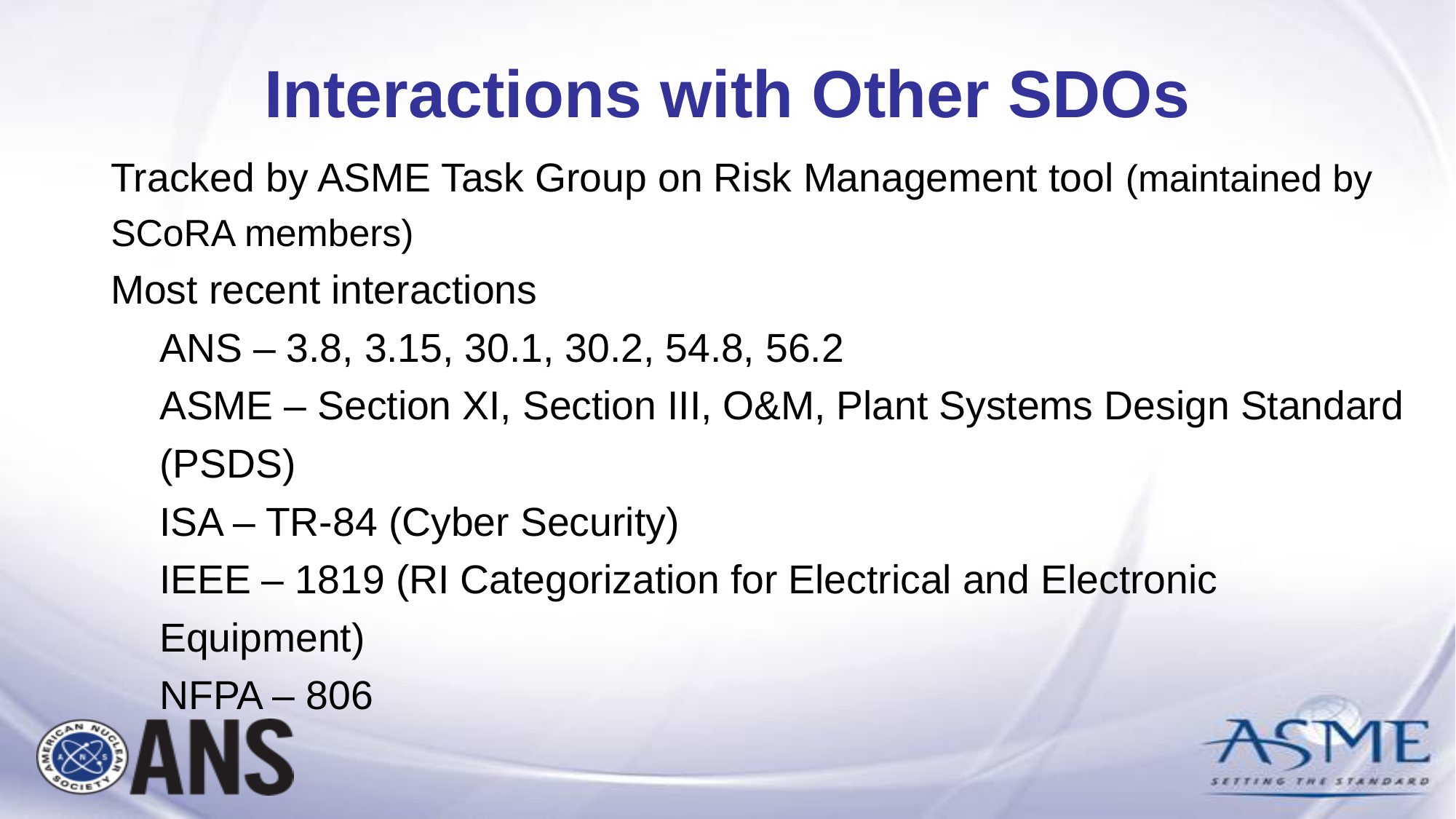

Interactions with Other SDOs
Tracked by ASME Task Group on Risk Management tool (maintained by SCoRA members)
Most recent interactions
ANS – 3.8, 3.15, 30.1, 30.2, 54.8, 56.2
ASME – Section XI, Section III, O&M, Plant Systems Design Standard (PSDS)
ISA – TR-84 (Cyber Security)
IEEE – 1819 (RI Categorization for Electrical and Electronic Equipment)
NFPA – 806